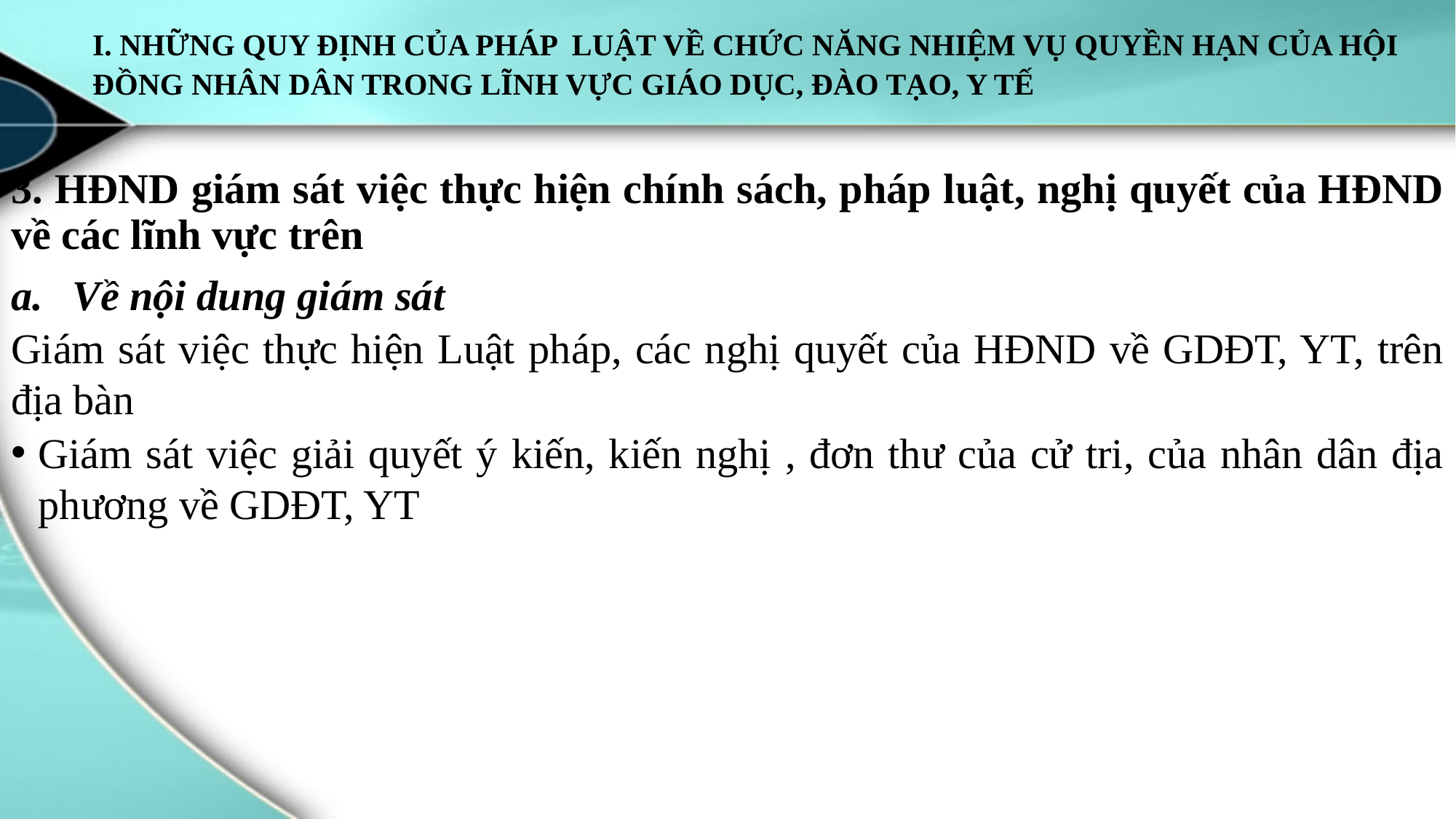

# I. NHỮNG QUY ĐỊNH CỦA PHÁP  LUẬT VỀ CHỨC NĂNG NHIỆM VỤ QUYỀN HẠN CỦA HỘI ĐỒNG NHÂN DÂN TRONG LĨNH VỰC GIÁO DỤC, ĐÀO TẠO, Y TẾ
3. HĐND giám sát việc thực hiện chính sách, pháp luật, nghị quyết của HĐND về các lĩnh vực trên
Về nội dung giám sát
Giám sát việc thực hiện Luật pháp, các nghị quyết của HĐND về GDĐT, YT, trên địa bàn
Giám sát việc giải quyết ý kiến, kiến nghị , đơn thư của cử tri, của nhân dân địa phương về GDĐT, YT